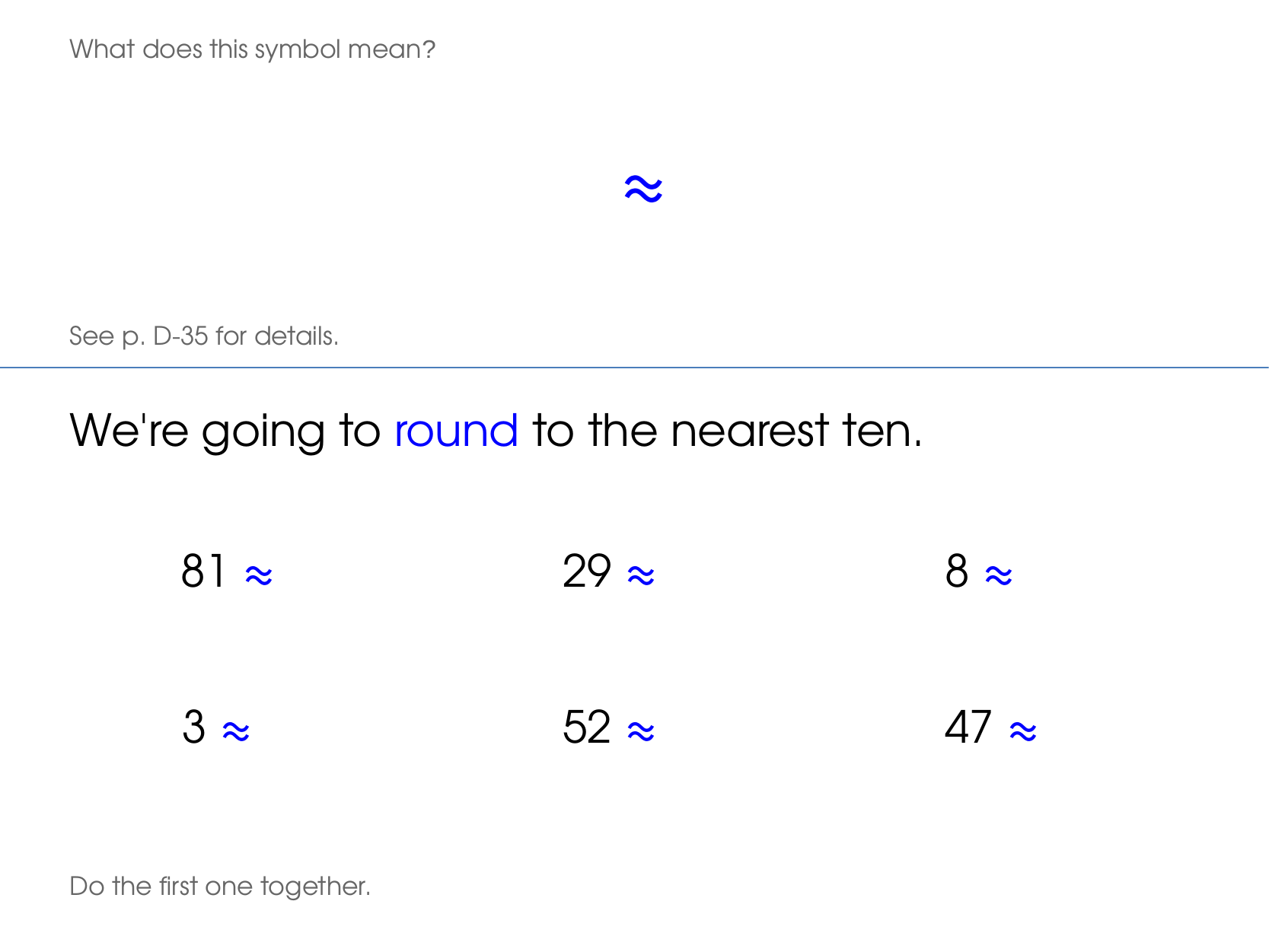

What does this symbol mean?
≈
See p. D-35 for details.
We're going to round to the nearest ten.
81 ≈
29 ≈
8 ≈
3 ≈
52 ≈
47 ≈
Do the first one together.